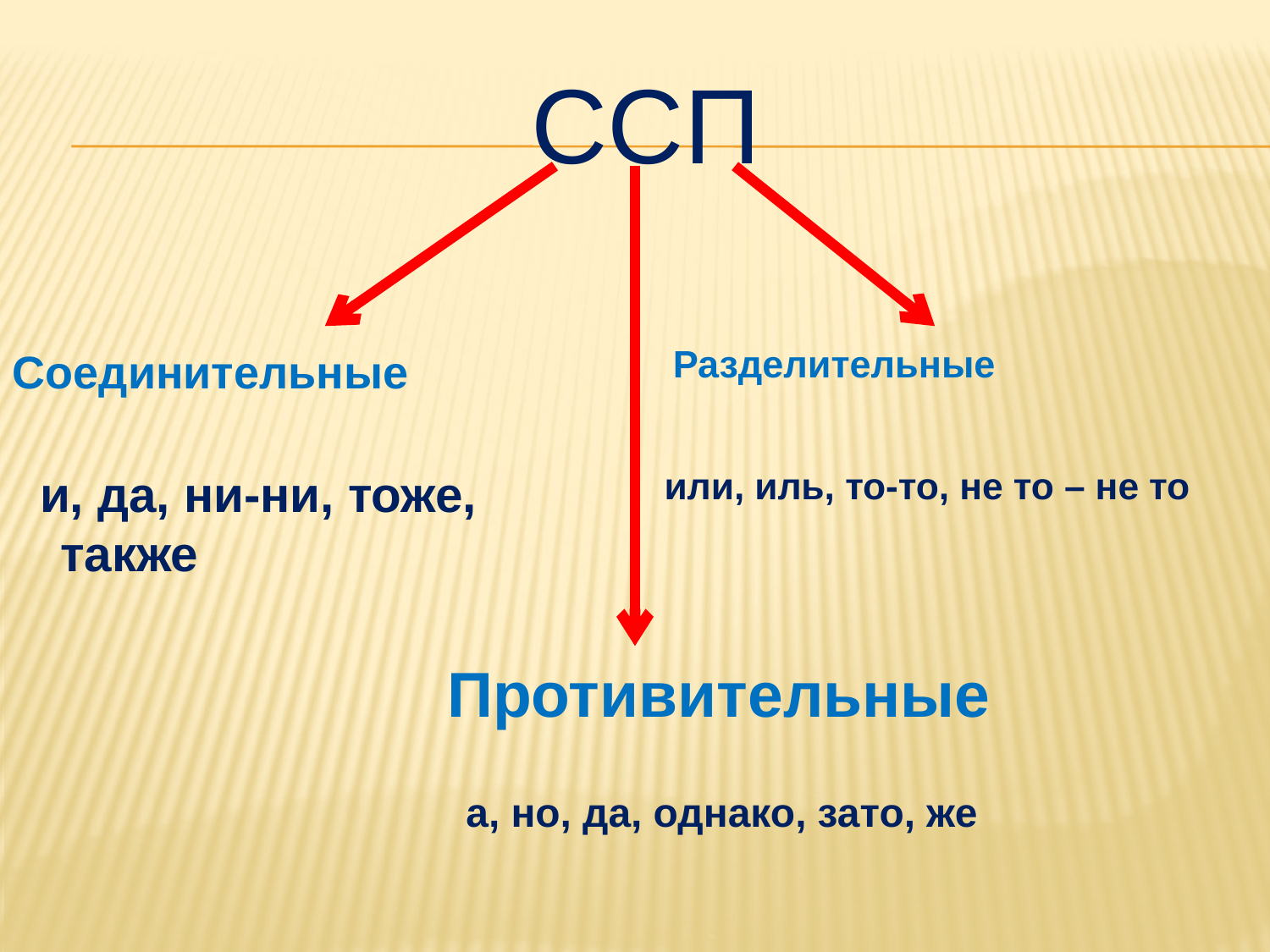

# ССП

  Разделительные

Соединительные

  и, да, ни-ни, тоже, также

  или, иль, то-то, не то – не то

  Противительные

  а, но, да, однако, зато, же